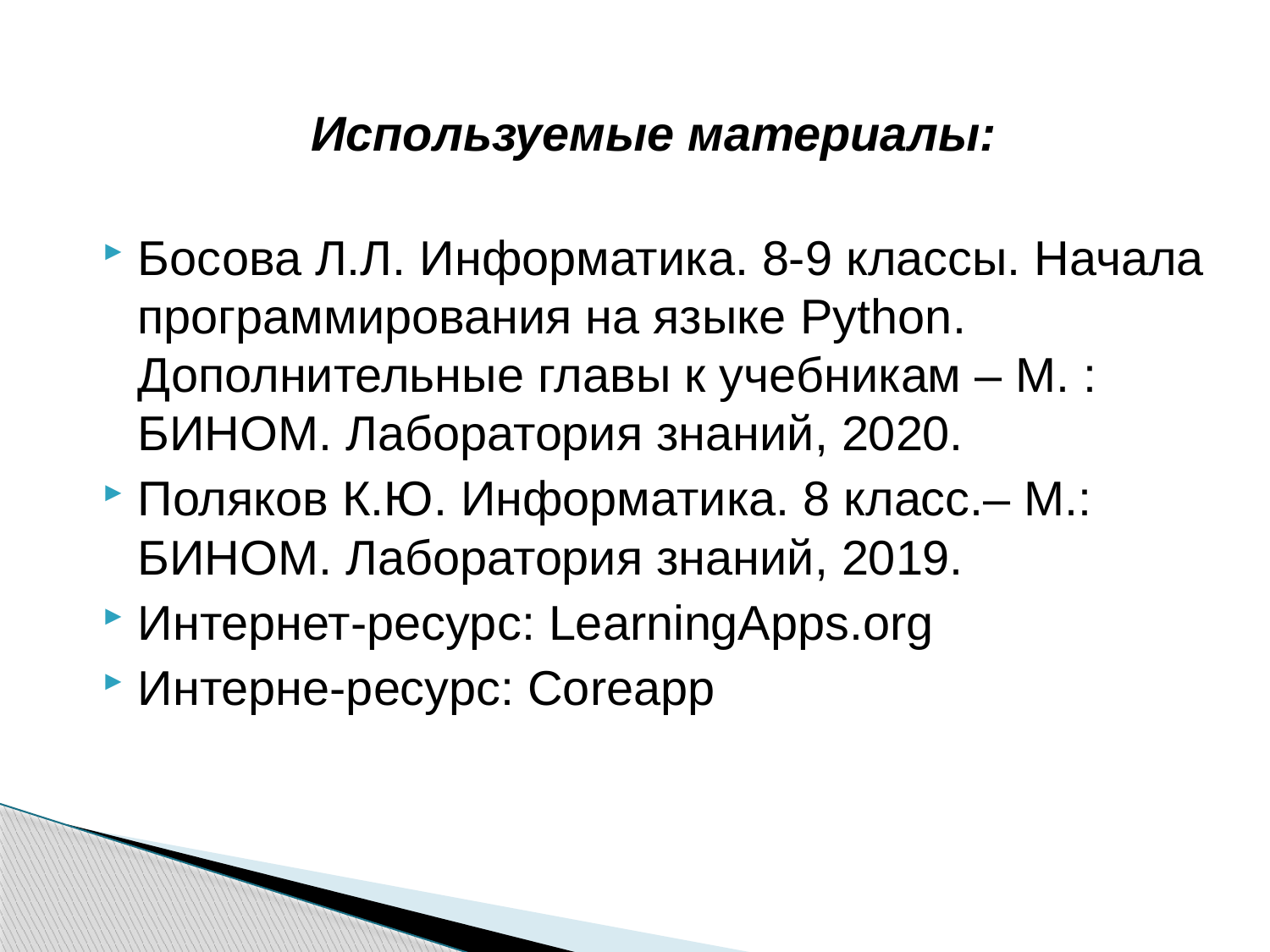

Используемые материалы:
Босова Л.Л. Информатика. 8-9 классы. Начала программирования на языке Python. Дополнительные главы к учебникам – М. : БИНОМ. Лаборатория знаний, 2020.
Поляков К.Ю. Информатика. 8 класс.– М.: БИНОМ. Лаборатория знаний, 2019.
Интернет-ресурc: LearningApps.org
Интерне-ресурс: Coreapp